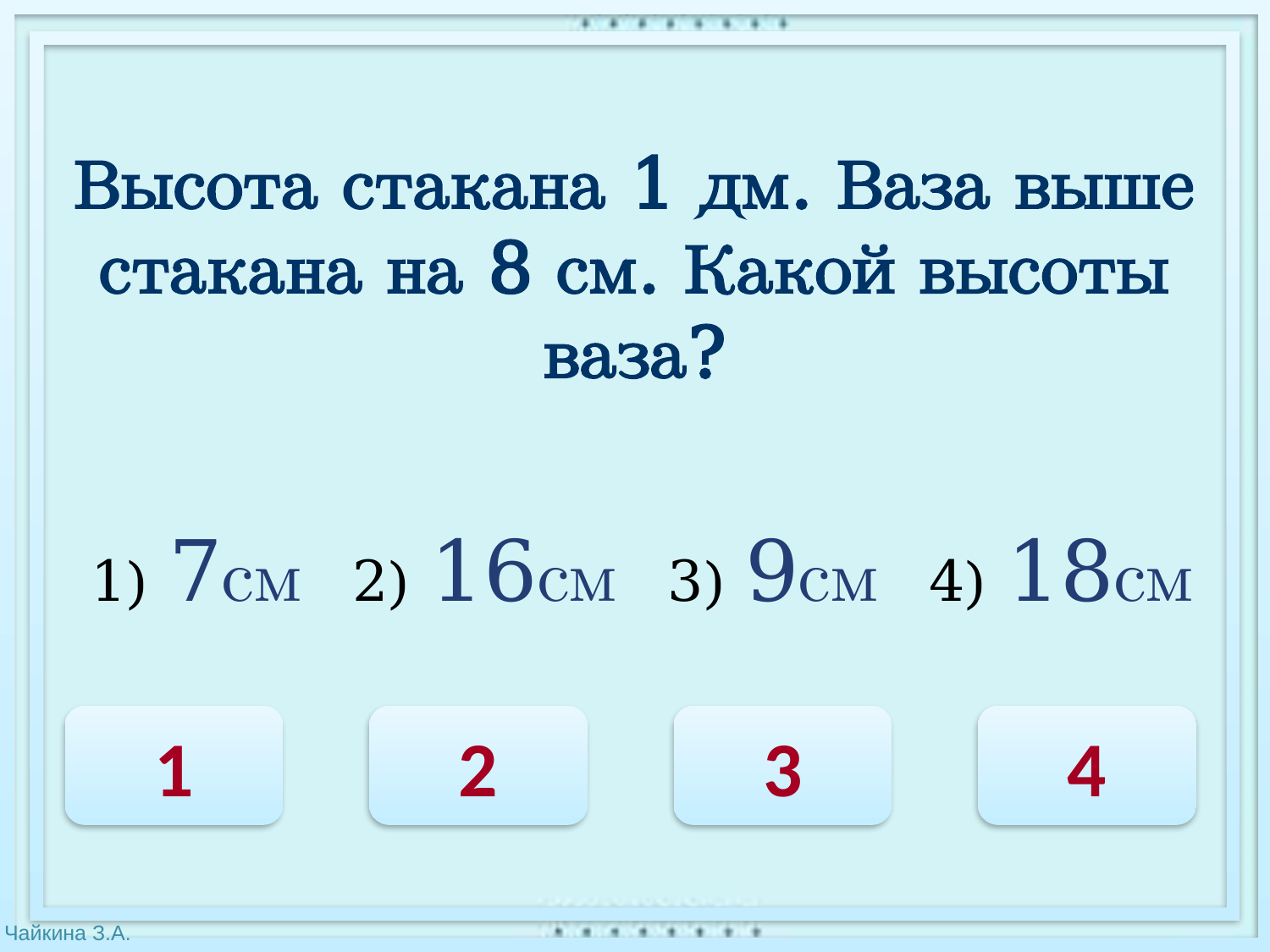

Высота стакана 1 дм. Ваза выше стакана на 8 см. Какой высоты ваза?
1) 7см
2) 16см
3) 9см
4) 18см
1
2
3
4